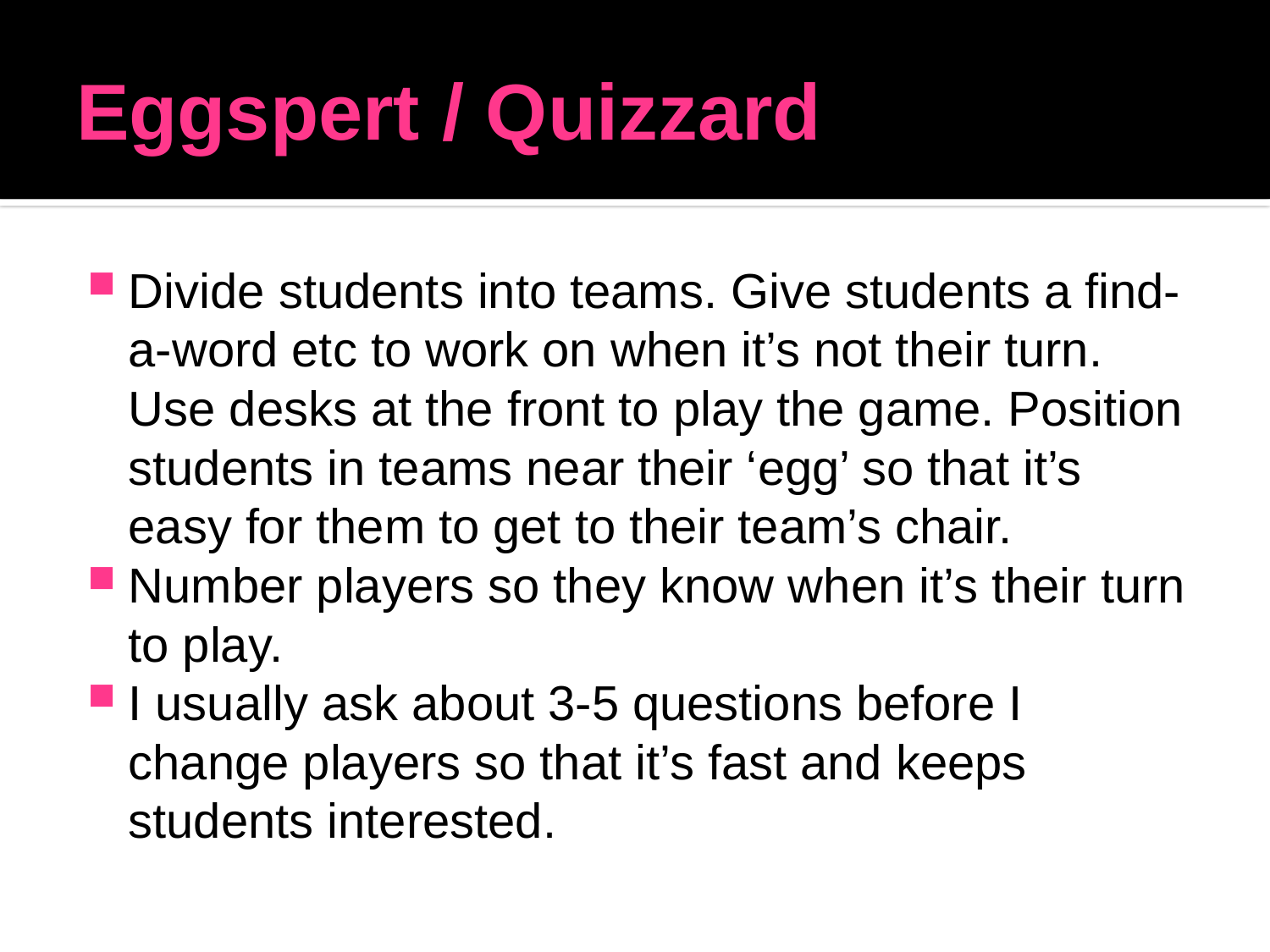

# Eggspert / Quizzard
Divide students into teams. Give students a find-a-word etc to work on when it’s not their turn. Use desks at the front to play the game. Position students in teams near their ‘egg’ so that it’s easy for them to get to their team’s chair.
Number players so they know when it’s their turn to play.
I usually ask about 3-5 questions before I change players so that it’s fast and keeps students interested.